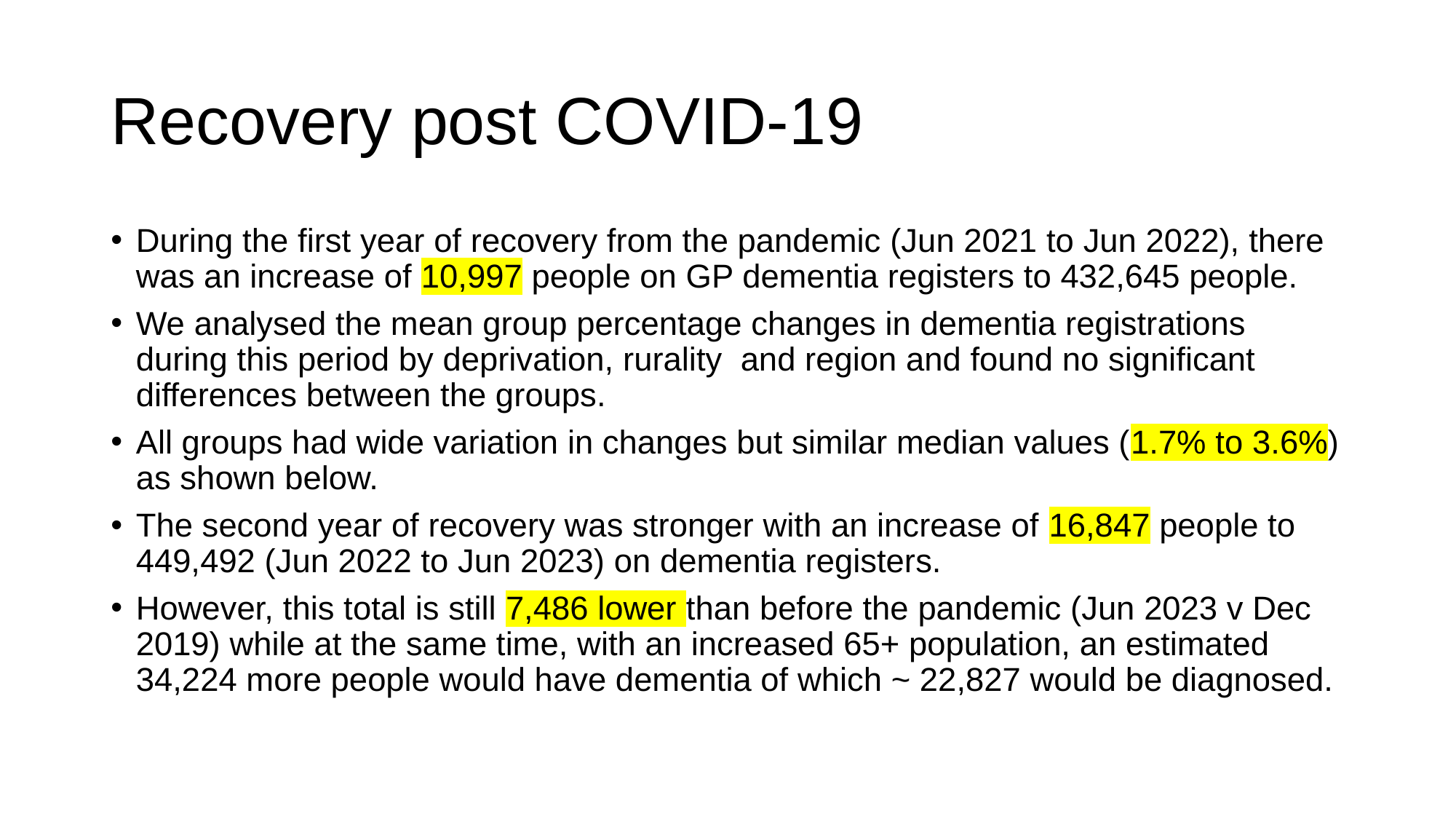

# Recovery post COVID-19
During the first year of recovery from the pandemic (Jun 2021 to Jun 2022), there was an increase of 10,997 people on GP dementia registers to 432,645 people.
We analysed the mean group percentage changes in dementia registrations during this period by deprivation, rurality  and region and found no significant differences between the groups.
All groups had wide variation in changes but similar median values (1.7% to 3.6%) as shown below.
The second year of recovery was stronger with an increase of 16,847 people to 449,492 (Jun 2022 to Jun 2023) on dementia registers.
However, this total is still 7,486 lower than before the pandemic (Jun 2023 v Dec 2019) while at the same time, with an increased 65+ population, an estimated 34,224 more people would have dementia of which ~ 22,827 would be diagnosed.